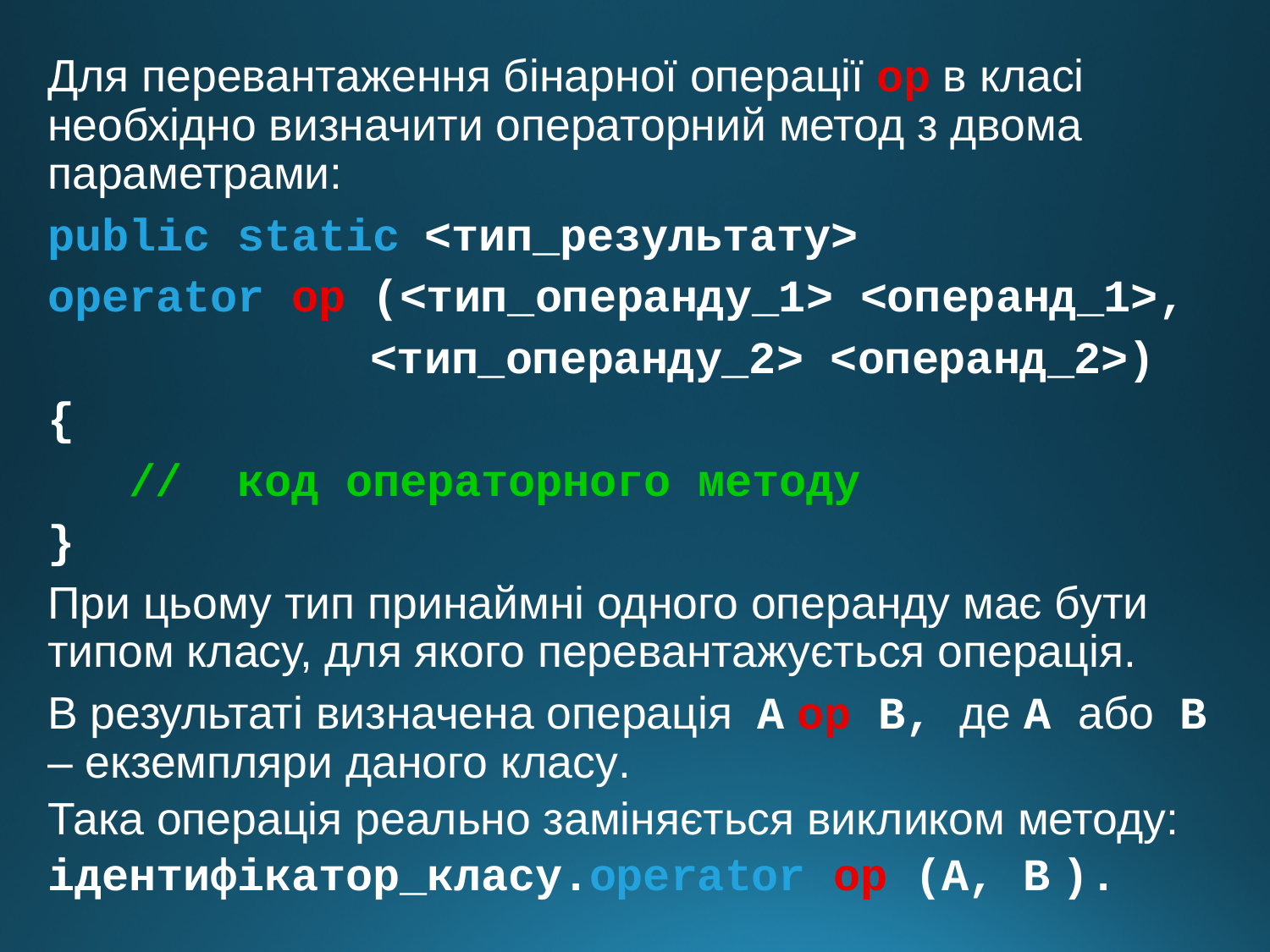

Для перевантаження бінарної операції op в класі необхідно визначити операторний метод з двома параметрами:
public static  <тип_результату>
operator op (<тип_операнду_1> <операнд_1>,
		   <тип_операнду_2> <операнд_2>)
{
   //  код операторного методу
}
При цьому тип принаймні одного операнду має бути типом класу, для якого перевантажується операція.
В результаті визначена операція  A op B, де A або  B – екземпляри даного класу.
Така операція реально заміняється викликом методу:
ідентифікатор_класу.operator op (A, B ).